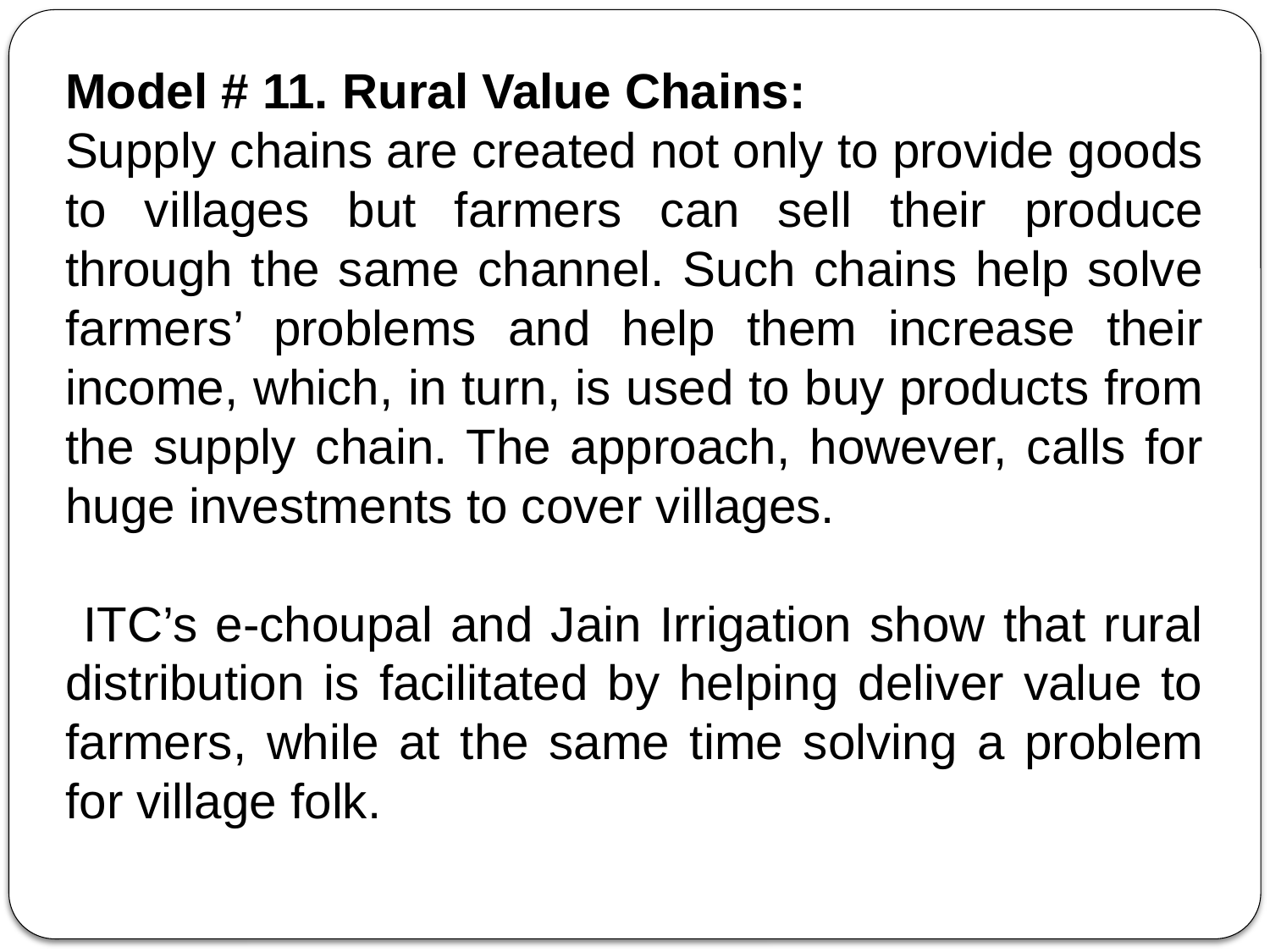

Model # 11. Rural Value Chains:
Supply chains are created not only to provide goods to villages but farmers can sell their produce through the same channel. Such chains help solve farmers’ problems and help them increase their income, which, in turn, is used to buy products from the supply chain. The approach, however, calls for huge investments to cover villages.

 ITC’s e-choupal and Jain Irrigation show that rural distribution is facilitated by helping deliver value to farmers, while at the same time solving a problem for village folk.